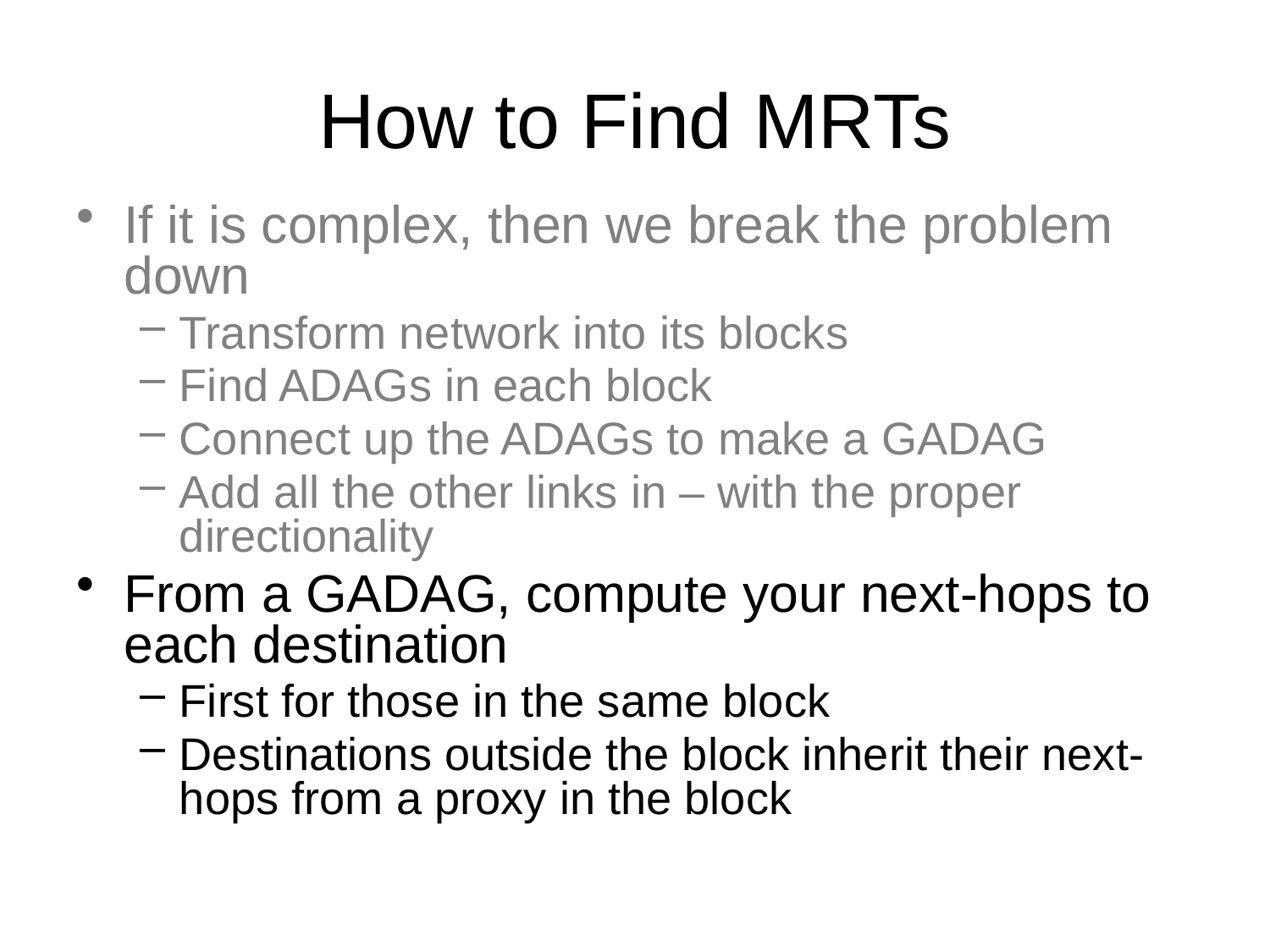

How to Find MRTs
If it is complex, then we break the problem down
Transform network into its blocks
Find ADAGs in each block
Connect up the ADAGs to make a GADAG
Add all the other links in – with the proper directionality
From a GADAG, compute your next-hops to each destination
First for those in the same block
Destinations outside the block inherit their next-hops from a proxy in the block